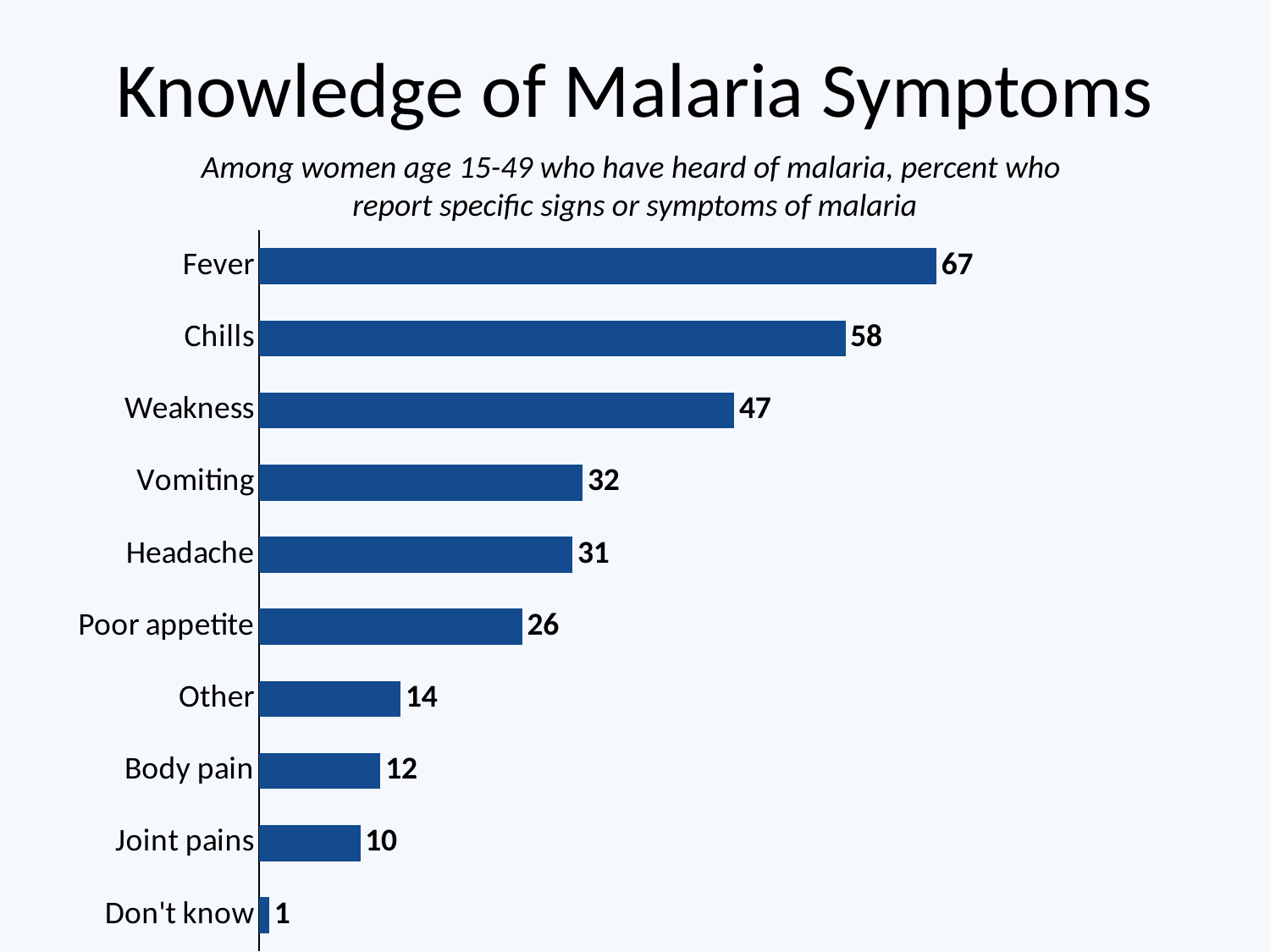

# Knowledge of Malaria Symptoms
Among women age 15-49 who have heard of malaria, percent who
report specific signs or symptoms of malaria

### Chart

| Category | Series 1 |
|---|---|
| Don't know | 1.0 |
| Joint pains | 10.0 |
| Body pain | 12.0 |
| Other | 14.0 |
| Poor appetite | 26.0 |
| Headache | 31.0 |
| Vomiting | 32.0 |
| Weakness | 47.0 |
| Chills | 58.0 |
| Fever | 67.0 |